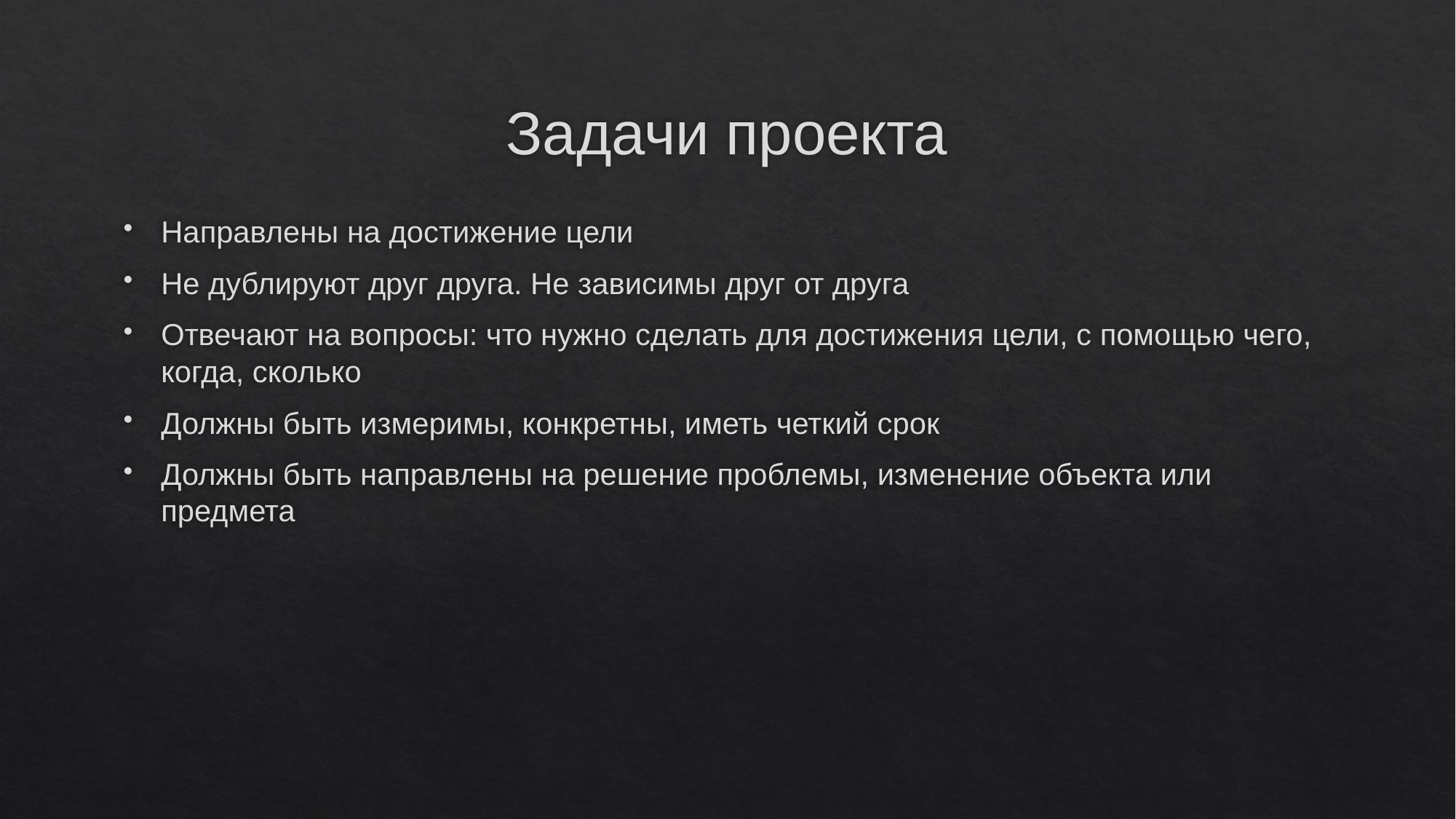

# Задачи проекта
Направлены на достижение цели
Не дублируют друг друга. Не зависимы друг от друга
Отвечают на вопросы: что нужно сделать для достижения цели, с помощью чего, когда, сколько
Должны быть измеримы, конкретны, иметь четкий срок
Должны быть направлены на решение проблемы, изменение объекта или предмета